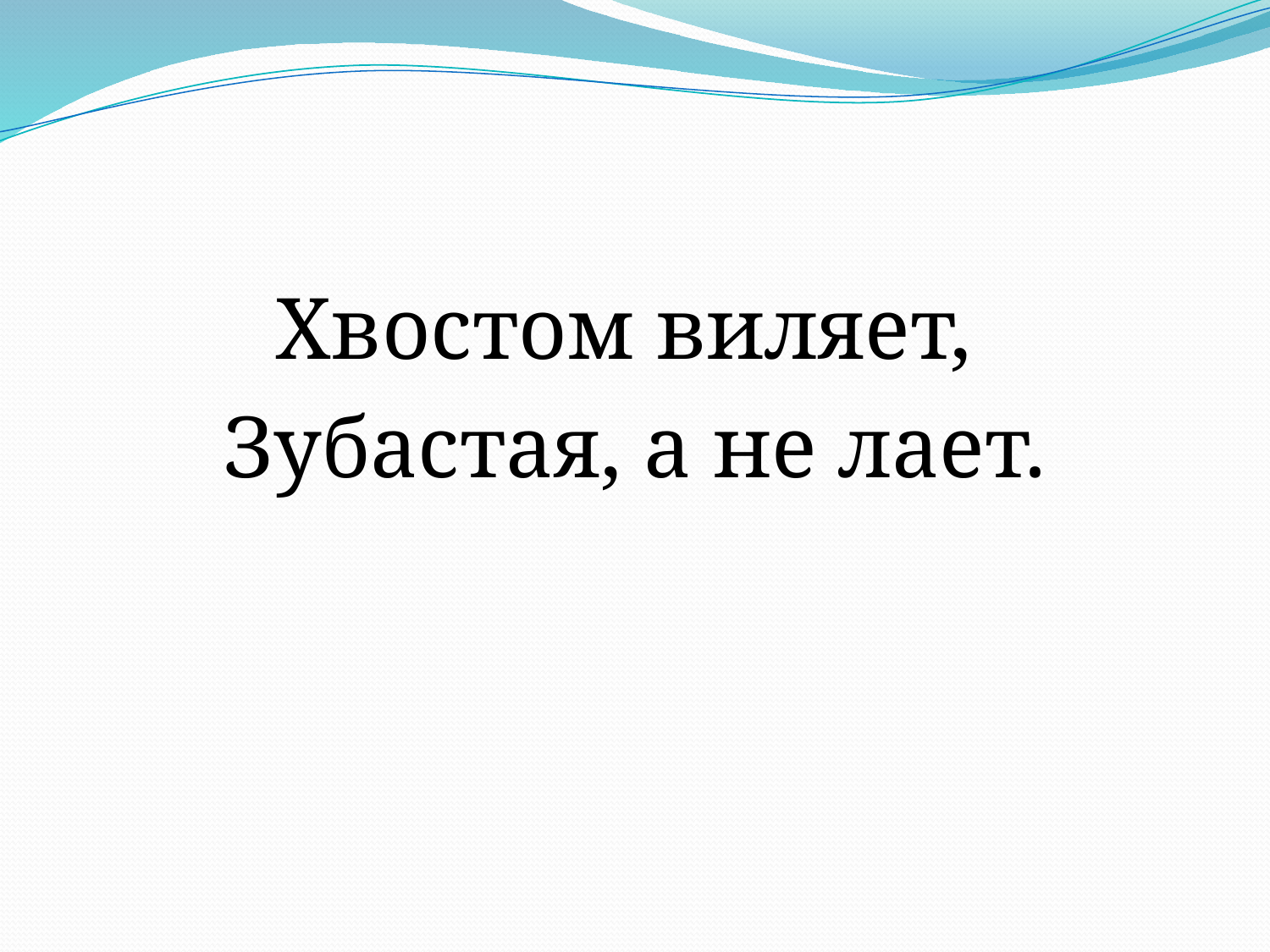

#
Хвостом виляет,
Зубастая, а не лает.